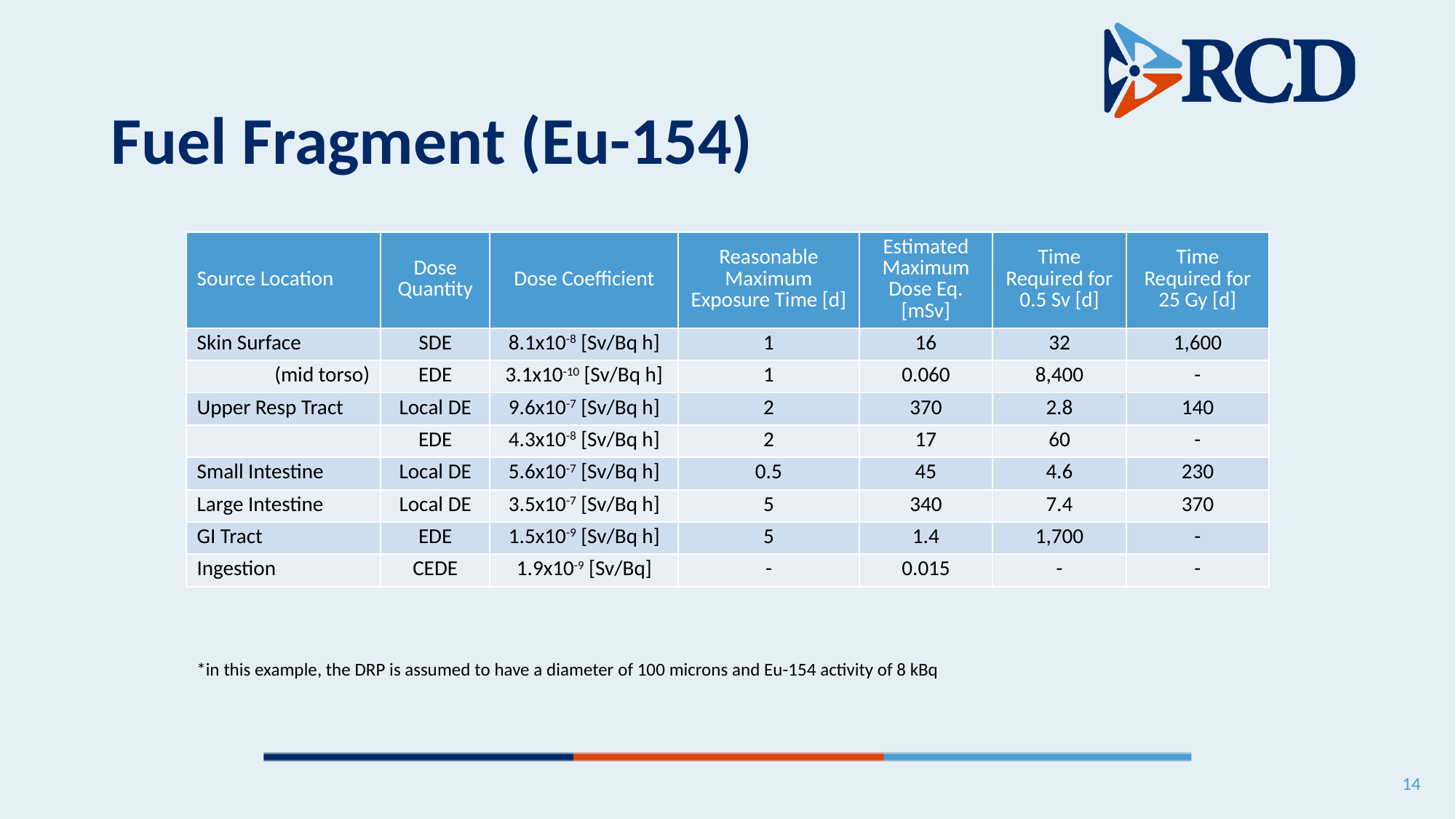

# Fuel Fragment (Eu-154)
| Source Location | Dose Quantity | Dose Coefficient | Reasonable Maximum Exposure Time [d] | Estimated Maximum Dose Eq. [mSv] | Time Required for 0.5 Sv [d] | Time Required for 25 Gy [d] |
| --- | --- | --- | --- | --- | --- | --- |
| Skin Surface | SDE | 8.1x10-8 [Sv/Bq h] | 1 | 16 | 32 | 1,600 |
| (mid torso) | EDE | 3.1x10-10 [Sv/Bq h] | 1 | 0.060 | 8,400 | - |
| Upper Resp Tract | Local DE | 9.6x10-7 [Sv/Bq h] | 2 | 370 | 2.8 | 140 |
|  | EDE | 4.3x10-8 [Sv/Bq h] | 2 | 17 | 60 | - |
| Small Intestine | Local DE | 5.6x10-7 [Sv/Bq h] | 0.5 | 45 | 4.6 | 230 |
| Large Intestine | Local DE | 3.5x10-7 [Sv/Bq h] | 5 | 340 | 7.4 | 370 |
| GI Tract | EDE | 1.5x10-9 [Sv/Bq h] | 5 | 1.4 | 1,700 | - |
| Ingestion | CEDE | 1.9x10-9 [Sv/Bq] | - | 0.015 | - | - |
*in this example, the DRP is assumed to have a diameter of 100 microns and Eu-154 activity of 8 kBq
14